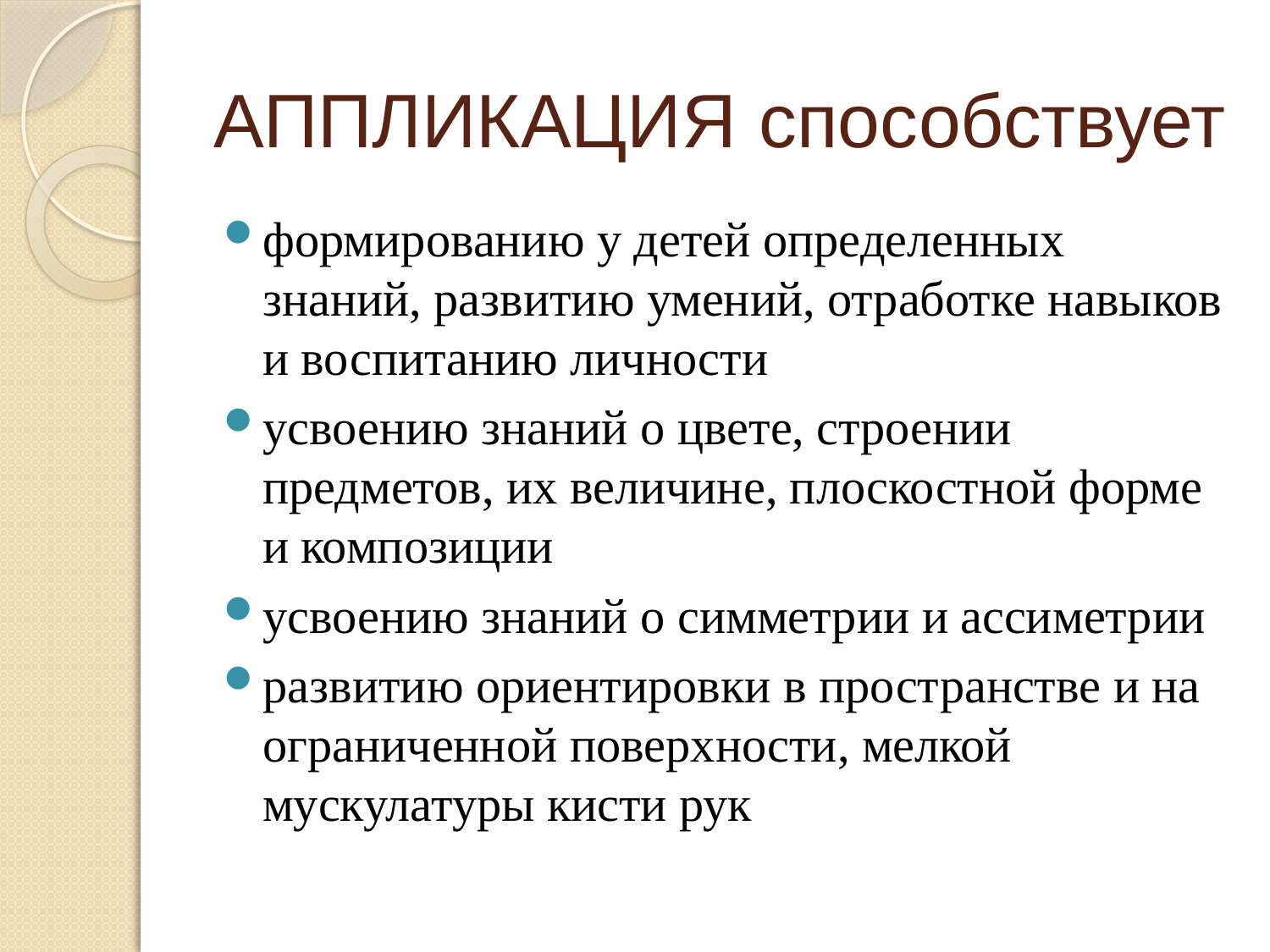

# АППЛИКАЦИЯ способствует
формированию у детей определенных знаний, развитию умений, отработке навыков и воспитанию личности
усвоению знаний о цвете, строении предметов, их величине, плоскостной форме и композиции
усвоению знаний о симметрии и ассиметрии
развитию ориентировки в пространстве и на ограниченной поверхности, мелкой мускулатуры кисти рук